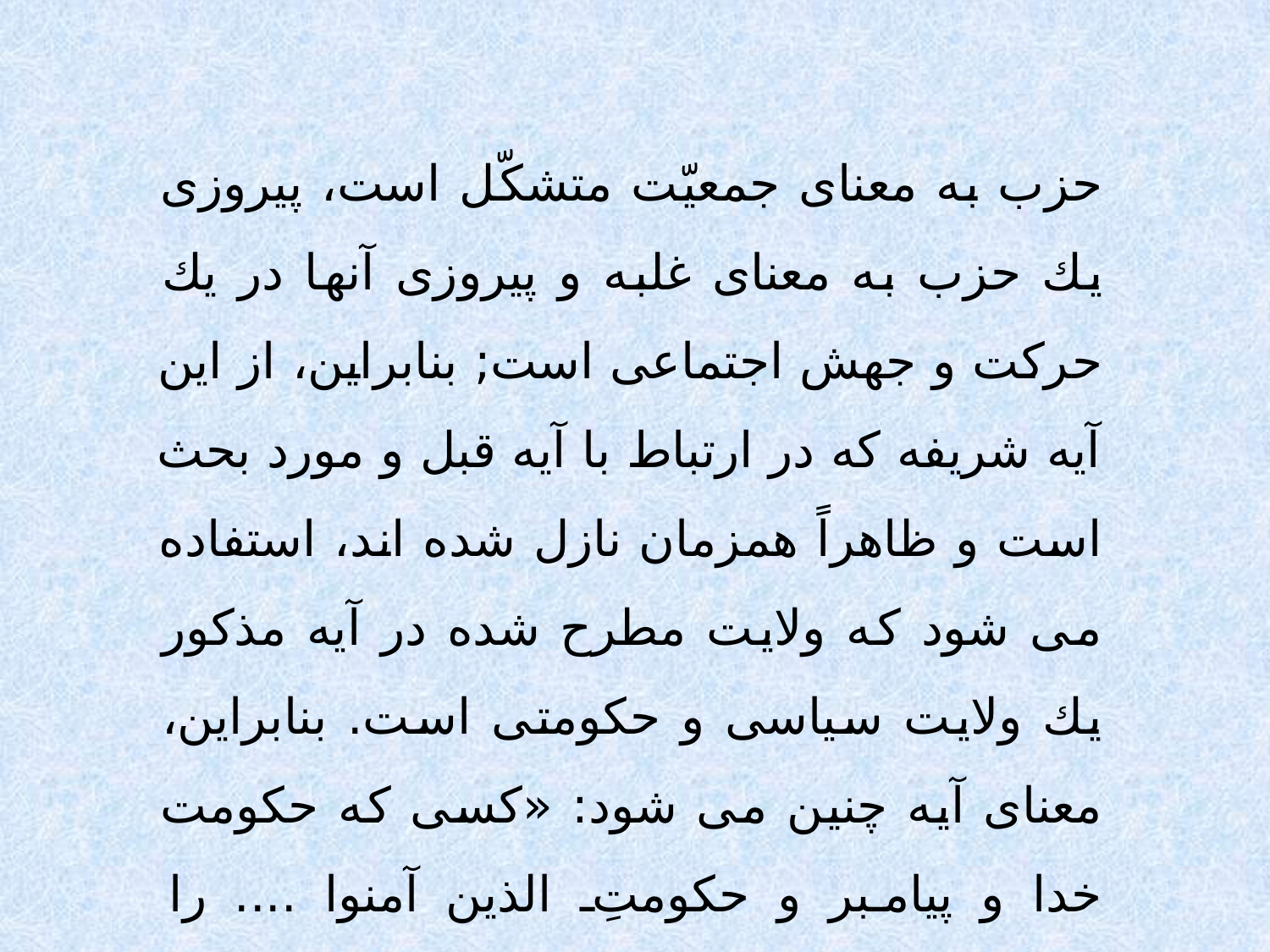

حزب به معناى جمعيّت متشكّل است، پيروزى يك حزب به معناى غلبه و پيروزى آنها در يك حركت و جهش اجتماعى است; بنابراين، از اين آيه شريفه كه در ارتباط با آيه قبل و مورد بحث است و ظاهراً همزمان نازل شده اند، استفاده مى شود كه ولايت مطرح شده در آيه مذكور يك ولايت سياسى و حكومتى است. بنابراين، معناى آيه چنين مى شود: «كسى كه حكومت خدا و پيامبر و حكومتِ الذين آمنوا .... را بپذيرد، چنين حزب و جمعيّتى پيروز است.»